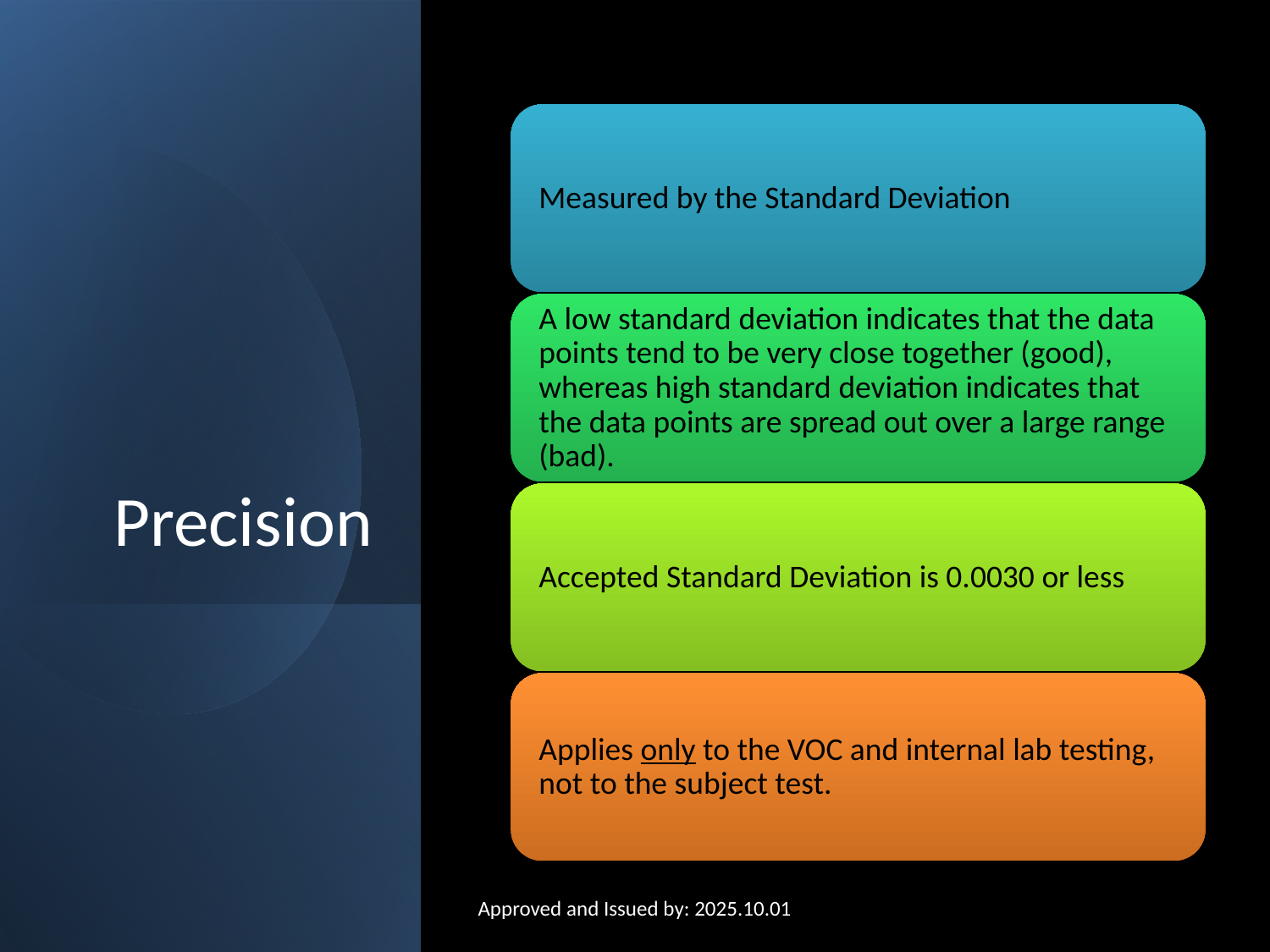

Measured by the Standard Deviation
A low standard deviation indicates that the data points tend to be very close together (good), whereas high standard deviation indicates that the data points are spread out over a large range (bad).
Accepted Standard Deviation is 0.0030 or less
Applies only to the VOC and internal lab testing, not to the subject test.

# Precision

Approved and Issued by: 2025.10.01